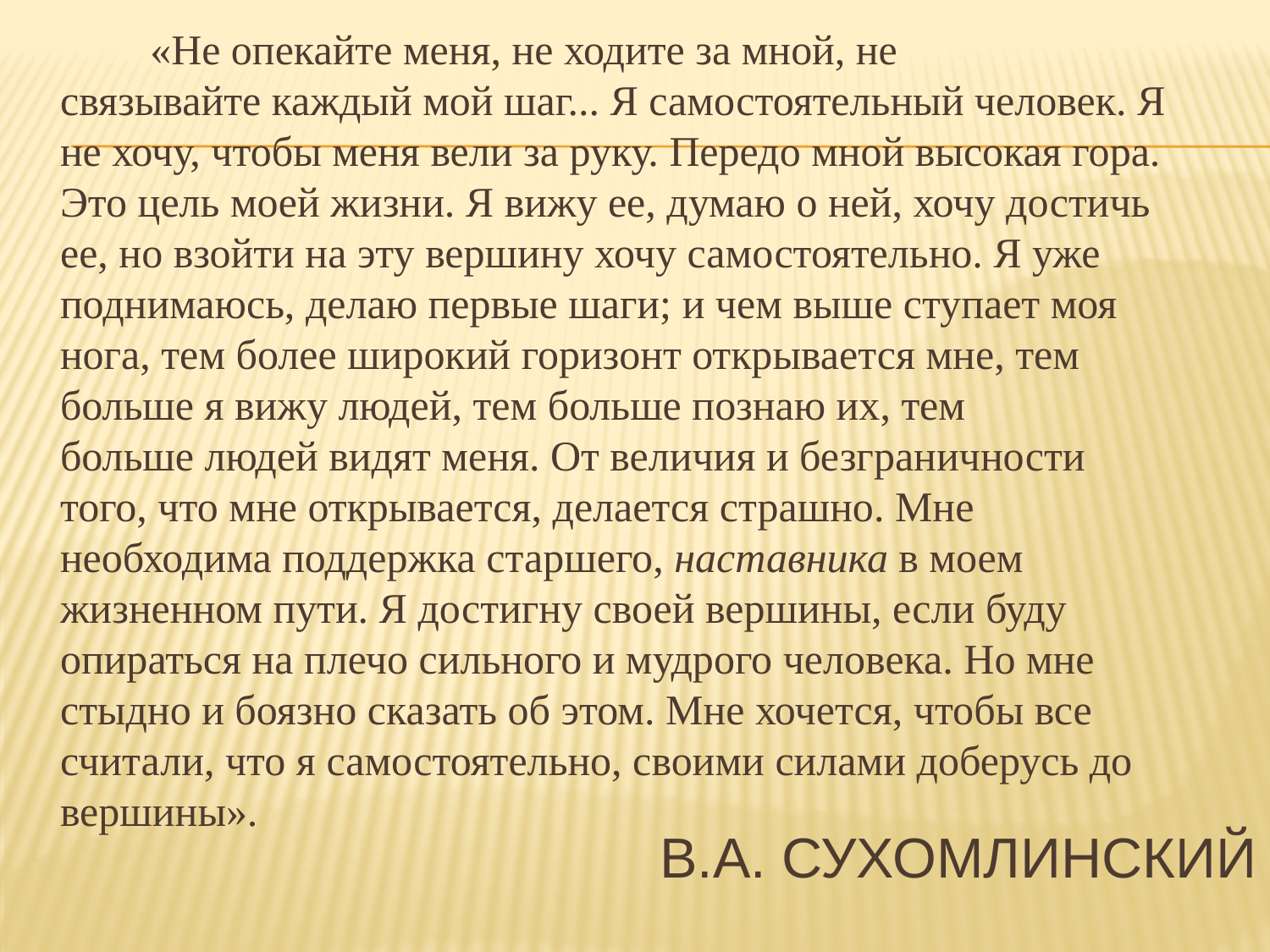

«Не опекайте меня, не ходите за мной, не связывайте каждый мой шаг... Я самостоятельный человек. Я не хочу, чтобы меня вели за руку. Передо мной высокая гора. Это цель моей жизни. Я вижу ее, думаю о ней, хочу достичь ее, но взойти на эту вершину хочу самостоятельно. Я уже поднимаюсь, делаю первые шаги; и чем выше ступает моя нога, тем более широкий горизонт открывается мне, тем больше я вижу людей, тем больше познаю их, тем больше людей видят меня. От величия и безграничности того, что мне открывается, делается страшно. Мне необходима поддержка старшего, наставника в моем жизненном пути. Я достигну своей вершины, если буду опираться на плечо сильного и мудрого человека. Но мне стыдно и боязно сказать об этом. Мне хочется, чтобы все считали, что я самостоятельно, своими силами доберусь до вершины».
# В.А. Сухомлинский